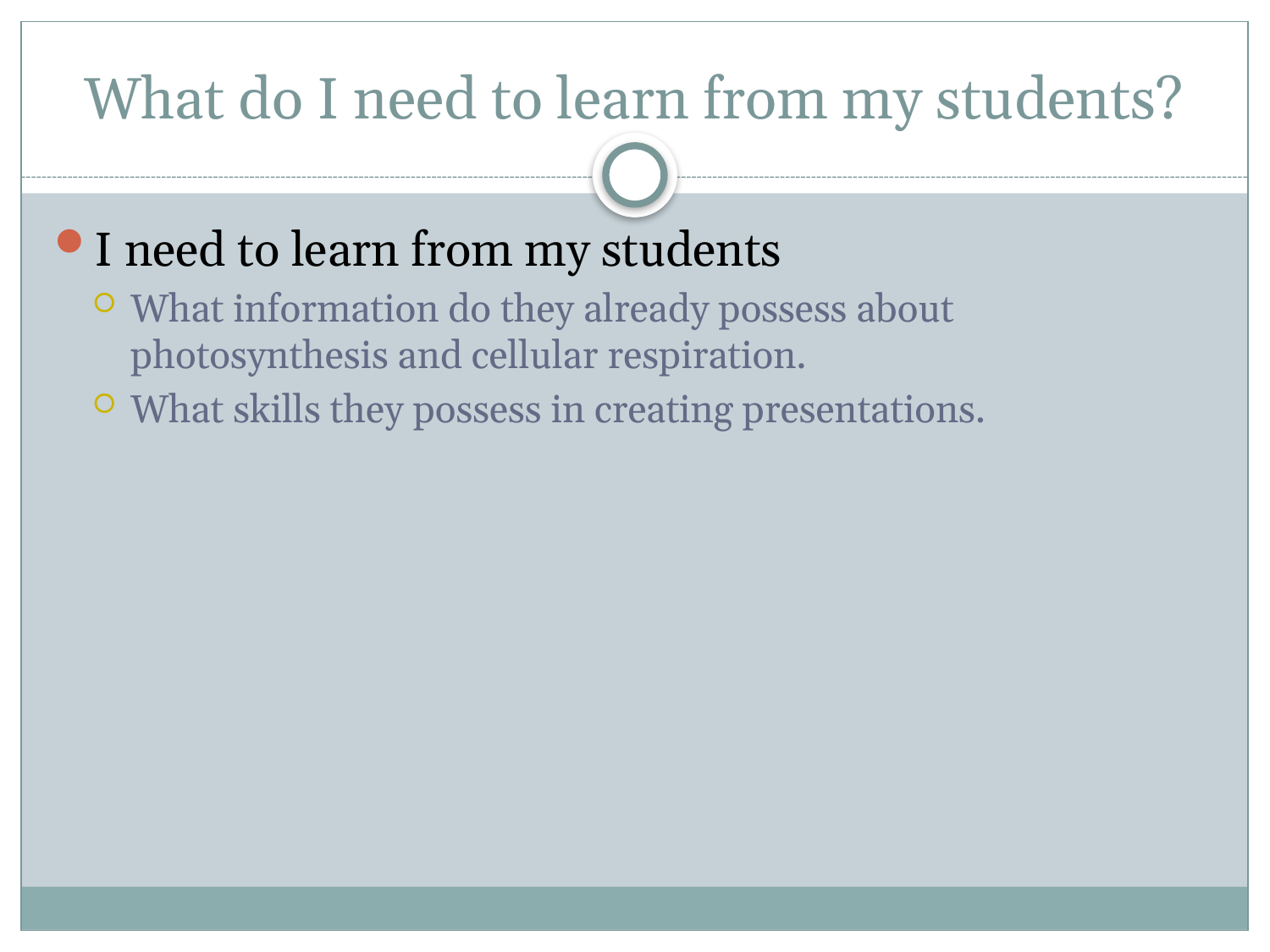

# What do I need to learn from my students?
I need to learn from my students
What information do they already possess about photosynthesis and cellular respiration.
What skills they possess in creating presentations.